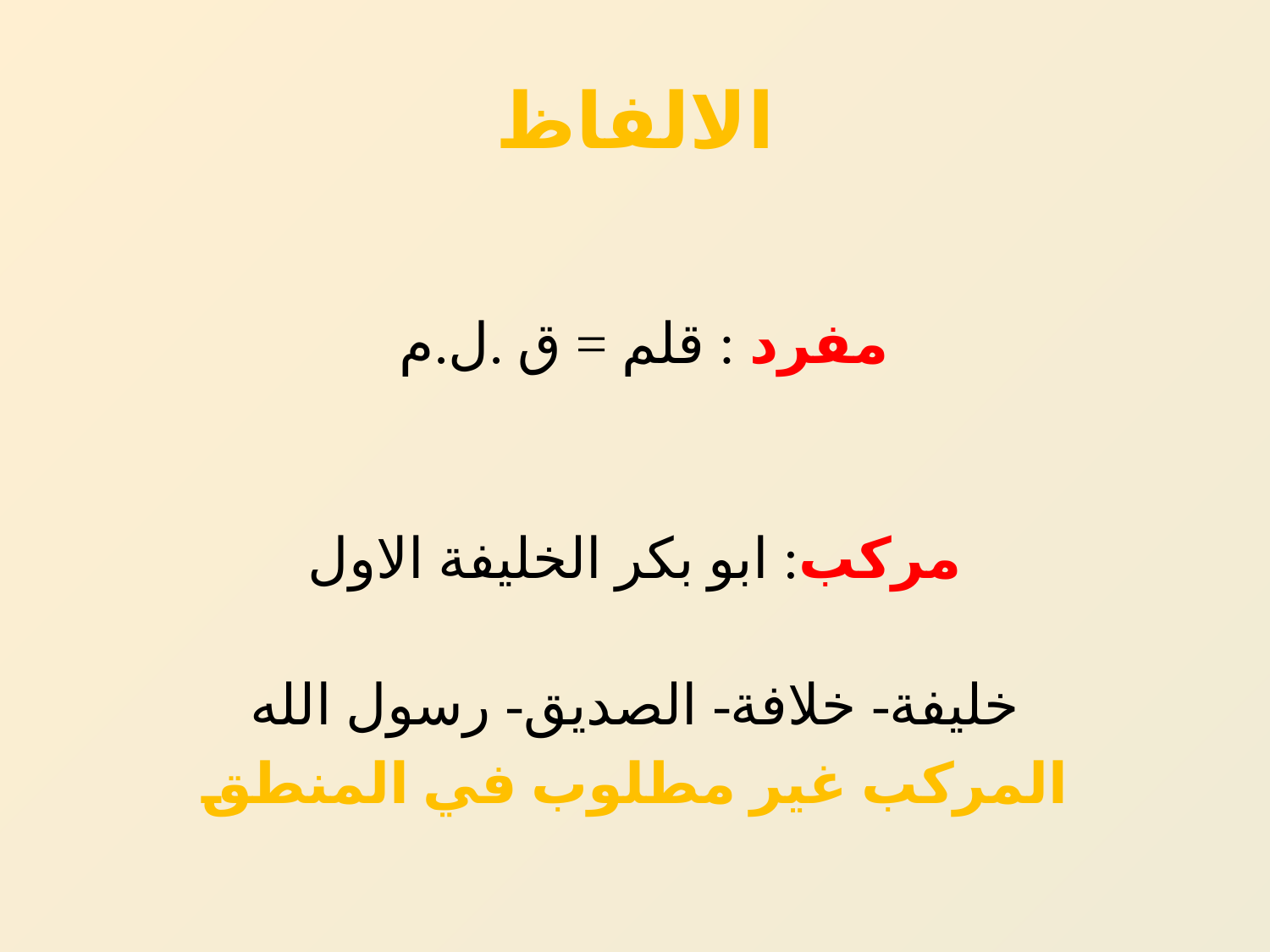

# الالفاظ

مفرد : قلم = ق .ل.م
مركب: ابو بكر الخليفة الاول
خليفة- خلافة- الصديق- رسول الله
المركب غير مطلوب في المنطق